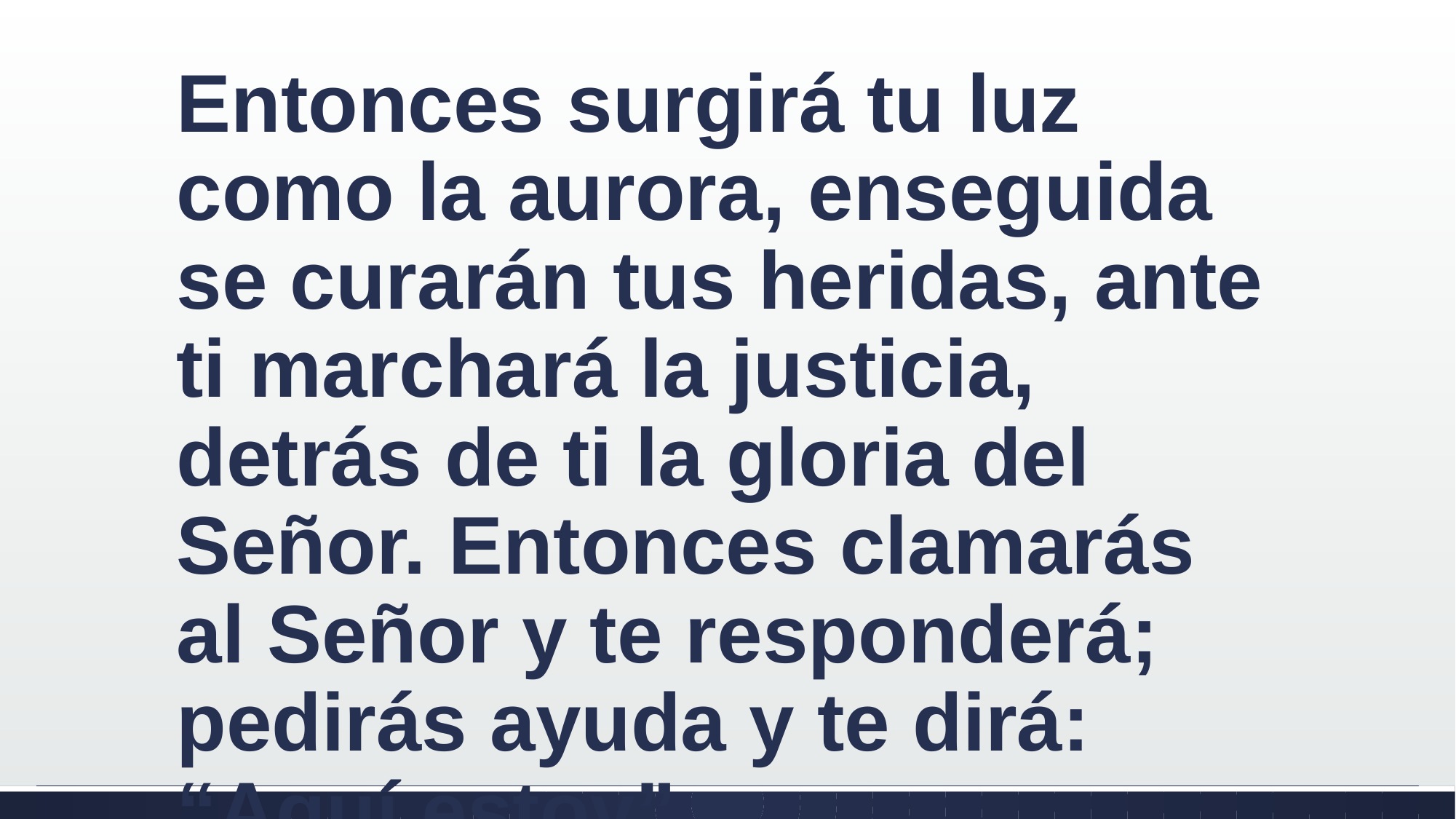

#
Entonces surgirá tu luz como la aurora, enseguida se curarán tus heridas, ante ti marchará la justicia, detrás de ti la gloria del Señor. Entonces clamarás al Señor y te responderá; pedirás ayuda y te dirá: “Aquí estoy”.